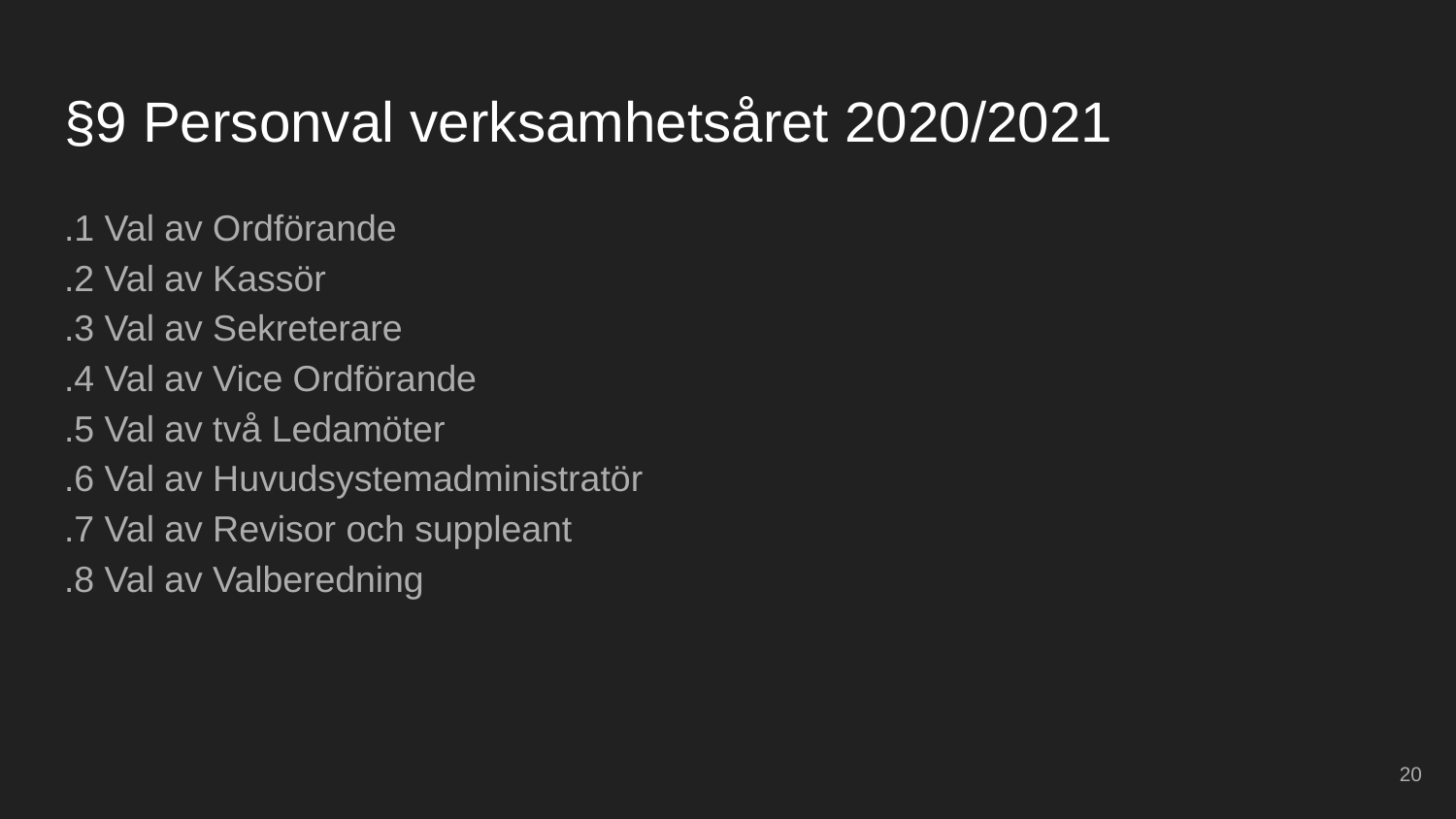

# §9 Personval verksamhetsåret 2020/2021
.1 Val av Ordförande
.2 Val av Kassör
.3 Val av Sekreterare
.4 Val av Vice Ordförande
.5 Val av två Ledamöter
.6 Val av Huvudsystemadministratör
.7 Val av Revisor och suppleant
.8 Val av Valberedning
20